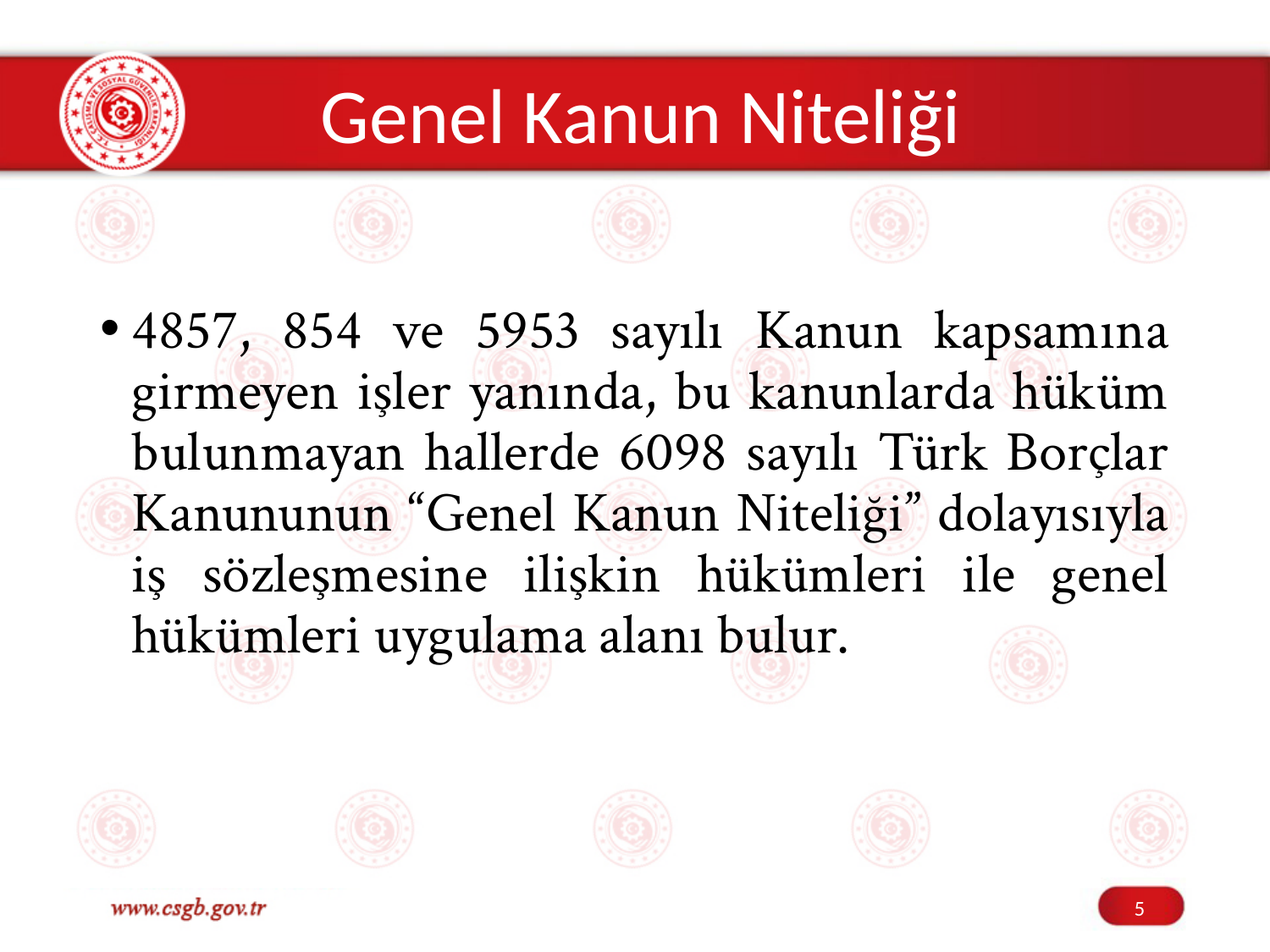

# Genel Kanun Niteliği
4857, 854 ve 5953 sayılı Kanun kapsamına girmeyen işler yanında, bu kanunlarda hüküm bulunmayan hallerde 6098 sayılı Türk Borçlar Kanununun “Genel Kanun Niteliği” dolayısıyla iş sözleşmesine ilişkin hükümleri ile genel hükümleri uygulama alanı bulur.
                                         5